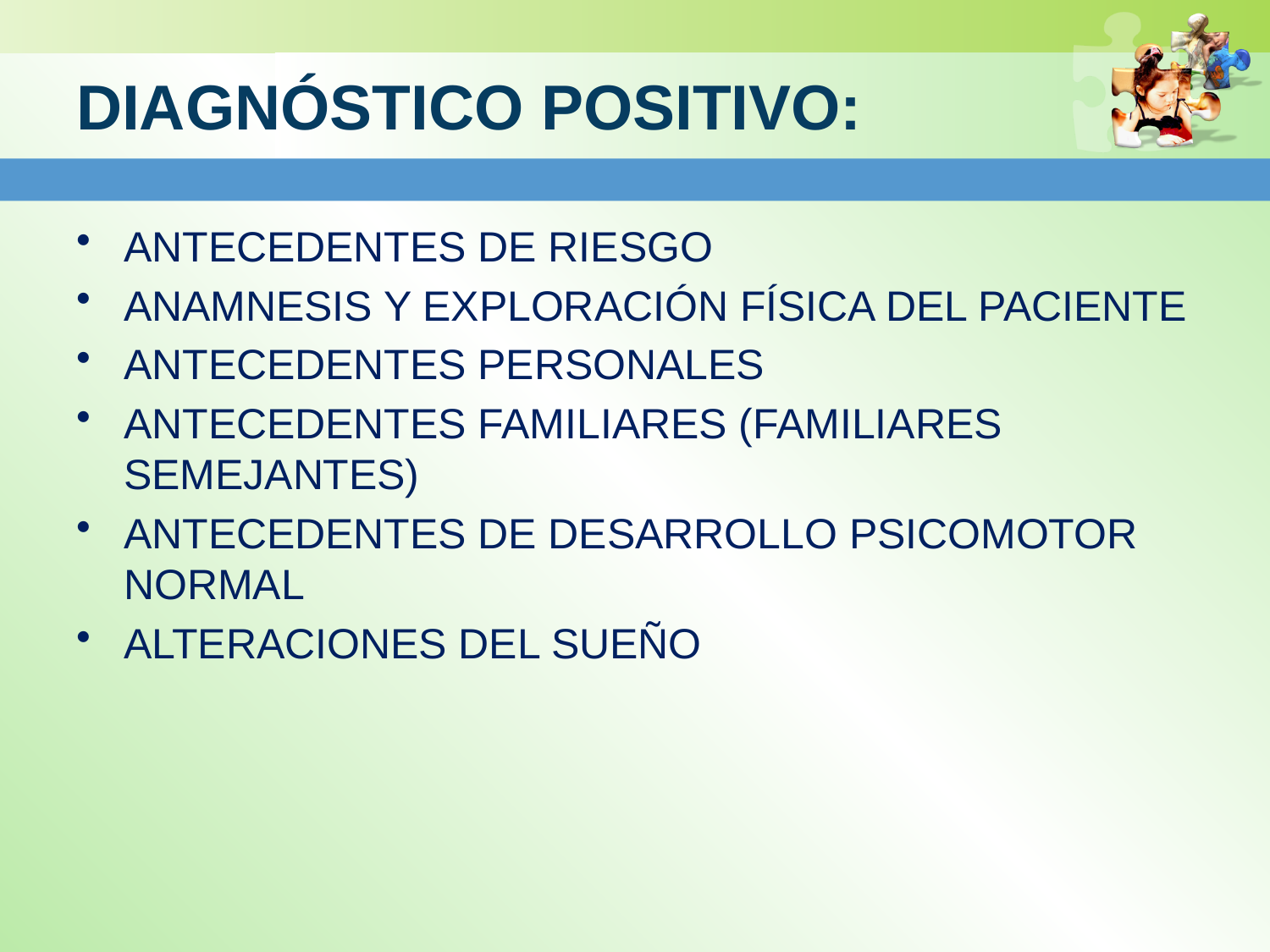

# DIAGNÓSTICO POSITIVO:
ANTECEDENTES DE RIESGO
ANAMNESIS Y EXPLORACIÓN FÍSICA DEL PACIENTE
ANTECEDENTES PERSONALES
ANTECEDENTES FAMILIARES (FAMILIARES SEMEJANTES)
ANTECEDENTES DE DESARROLLO PSICOMOTOR NORMAL
ALTERACIONES DEL SUEÑO